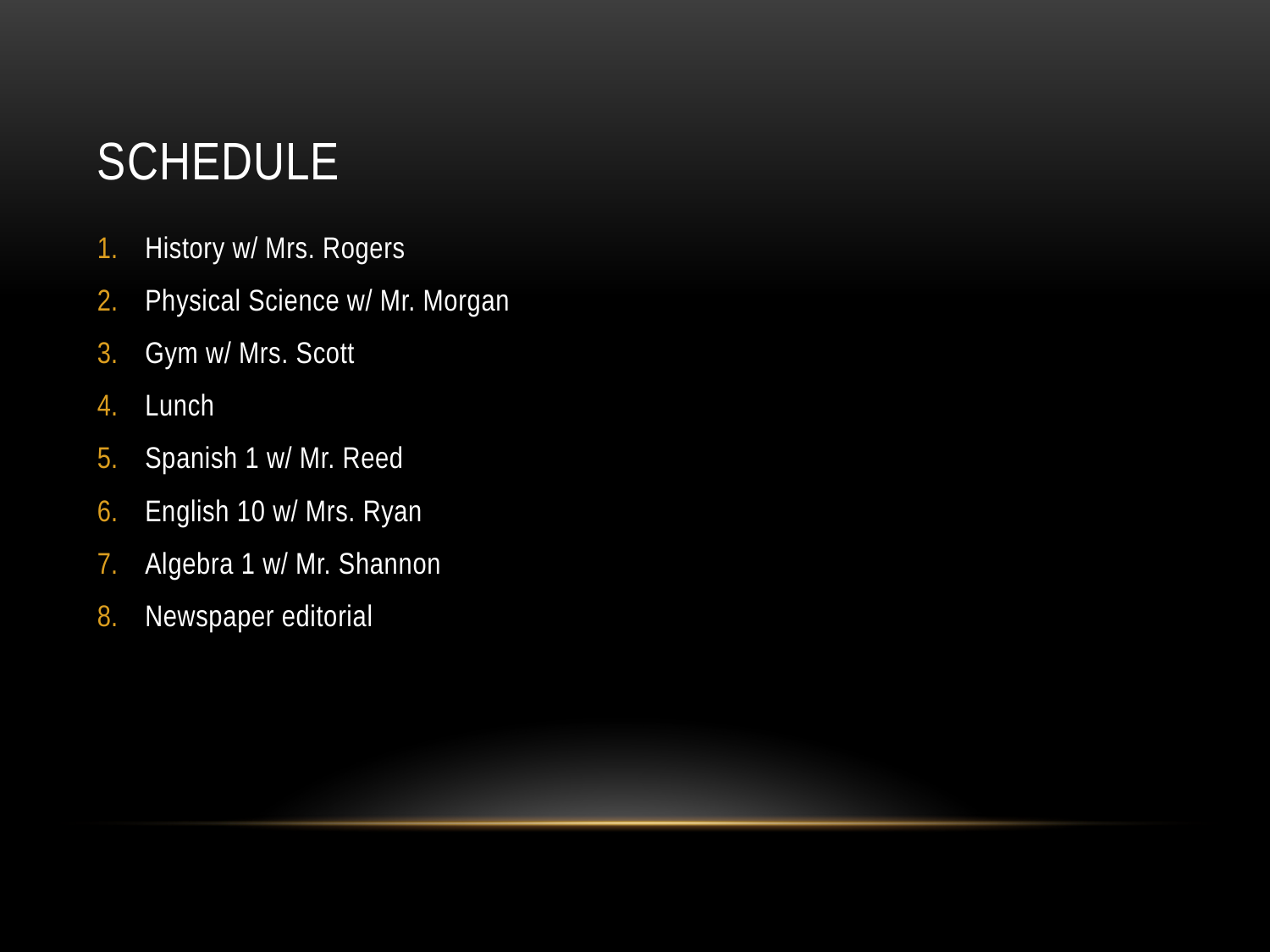

# Schedule
History w/ Mrs. Rogers
Physical Science w/ Mr. Morgan
Gym w/ Mrs. Scott
Lunch
Spanish 1 w/ Mr. Reed
English 10 w/ Mrs. Ryan
Algebra 1 w/ Mr. Shannon
Newspaper editorial